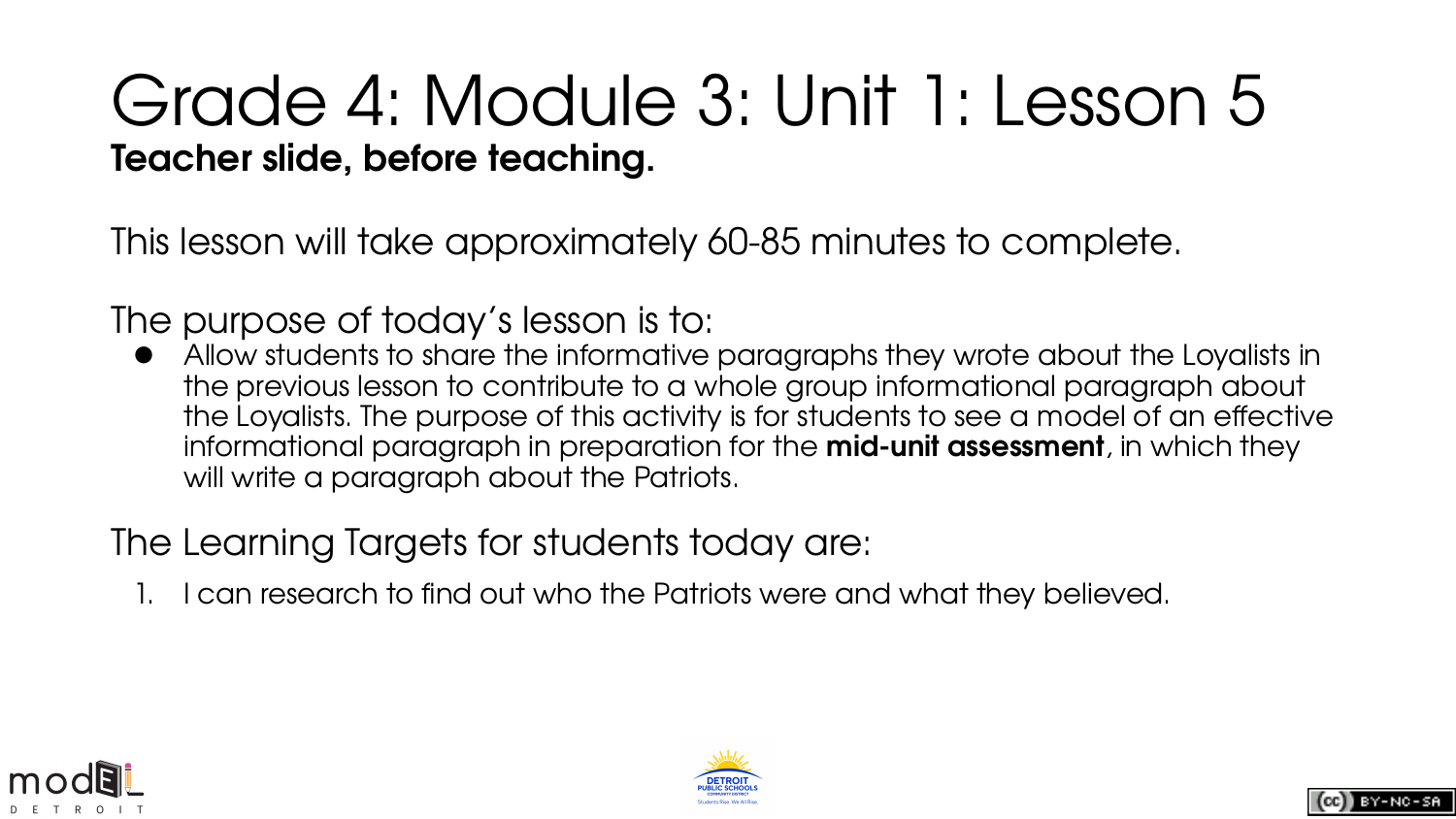

# Grade 4: Module 3: Unit 1: Lesson 5
Teacher slide, before teaching.
This lesson will take approximately 60-85 minutes to complete.

The purpose of today’s lesson is to:
Allow students to share the informative paragraphs they wrote about the Loyalists in the previous lesson to contribute to a whole group informational paragraph about the Loyalists. The purpose of this activity is for students to see a model of an effective informational paragraph in preparation for the mid-unit assessment, in which they will write a paragraph about the Patriots.

The Learning Targets for students today are:
I can research to find out who the Patriots were and what they believed.